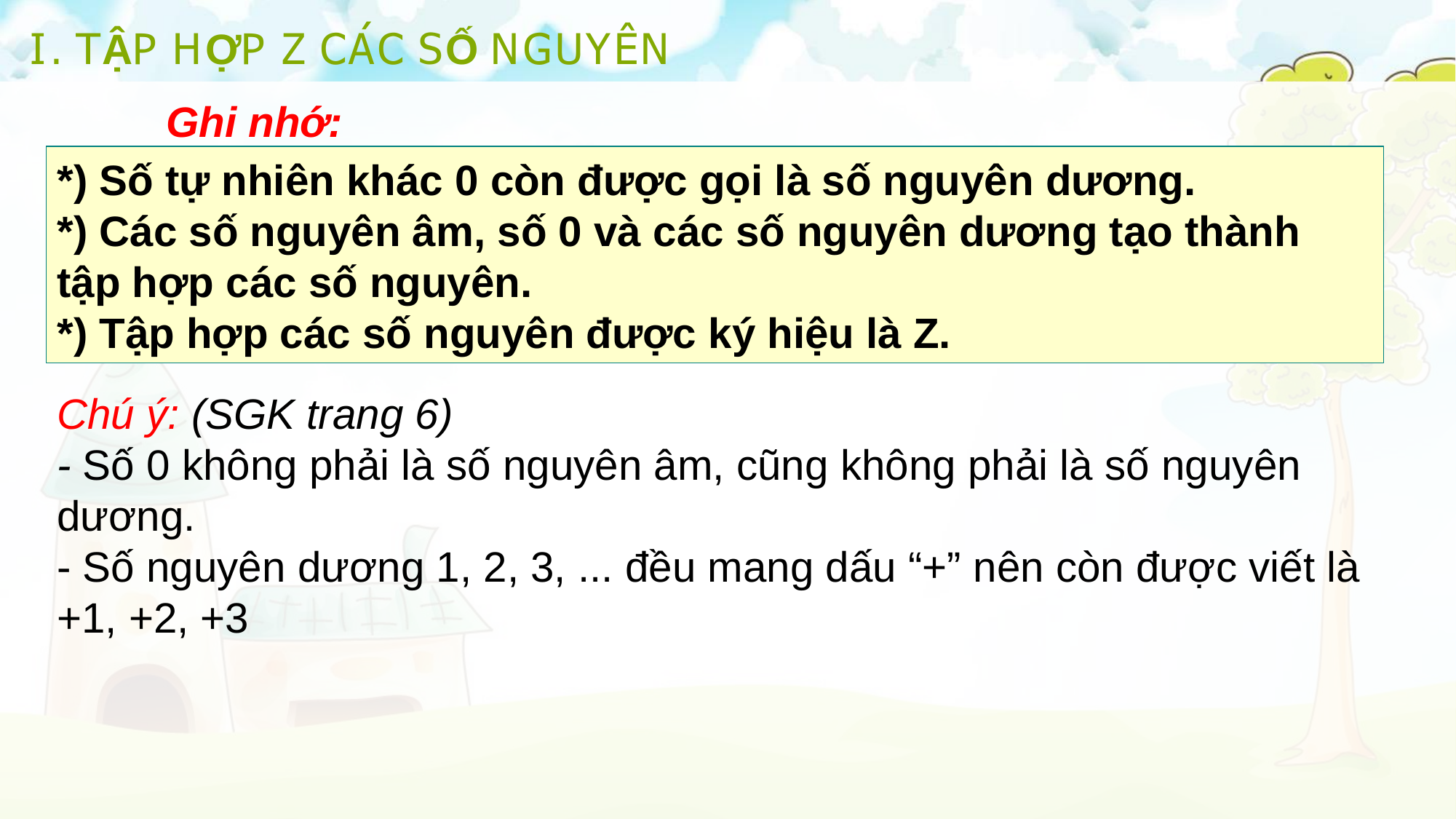

# I. TẬP HỢP Z CÁC SỐ NGUYÊN
Ghi nhớ:
*) Số tự nhiên khác 0 còn được gọi là số nguyên dương.
*) Các số nguyên âm, số 0 và các số nguyên dương tạo thành tập hợp các số nguyên.
*) Tập hợp các số nguyên được ký hiệu là Ζ.
Chú ý: (SGK trang 6)
- Số 0 không phải là số nguyên âm, cũng không phải là số nguyên dương.
- Số nguyên dương 1, 2, 3, ... đều mang dấu “+” nên còn được viết là +1, +2, +3